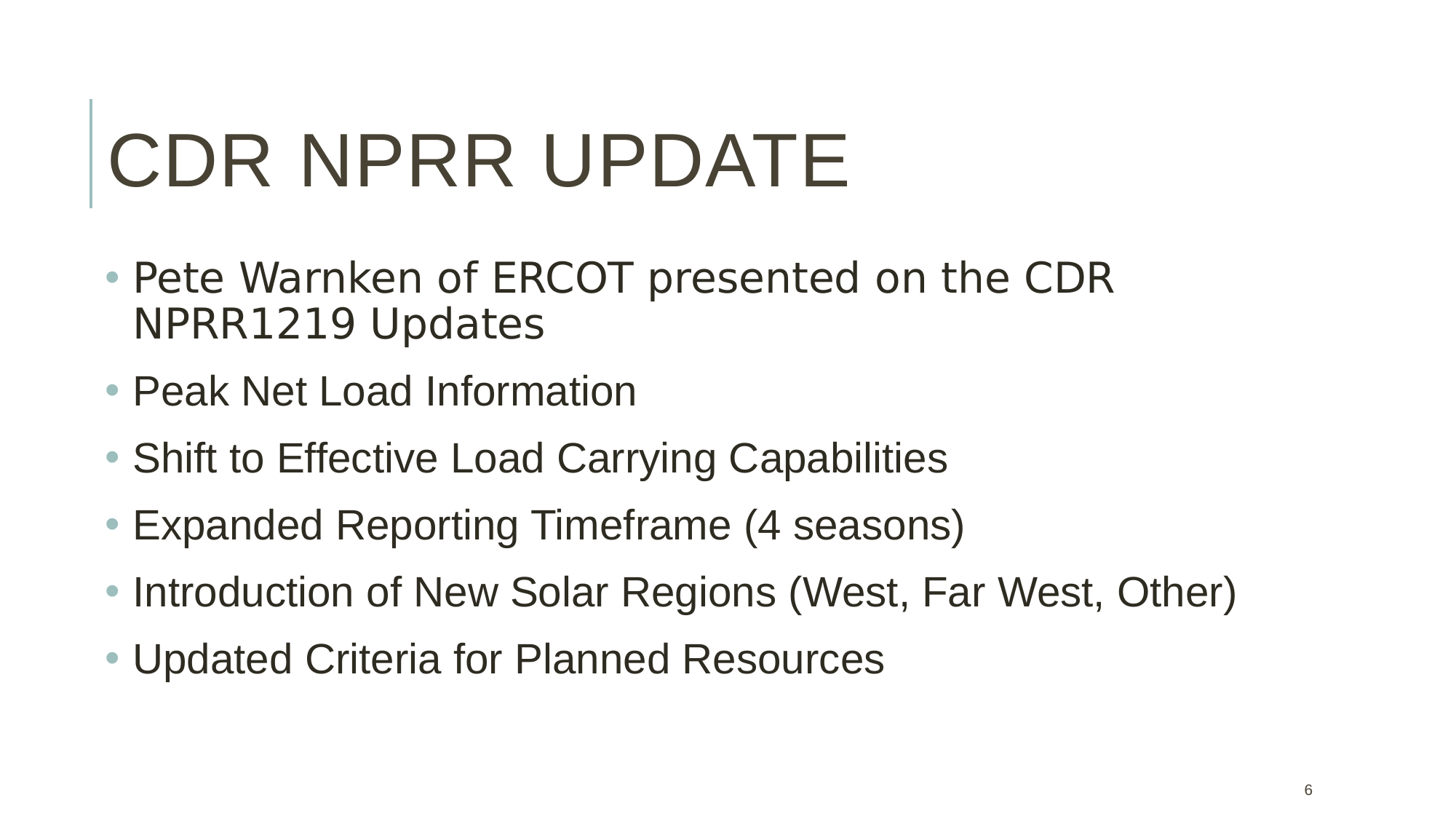

# CDR NPRR update
Pete Warnken of ERCOT presented on the CDR NPRR1219 Updates
Peak Net Load Information
Shift to Effective Load Carrying Capabilities
Expanded Reporting Timeframe (4 seasons)
Introduction of New Solar Regions (West, Far West, Other)
Updated Criteria for Planned Resources

6